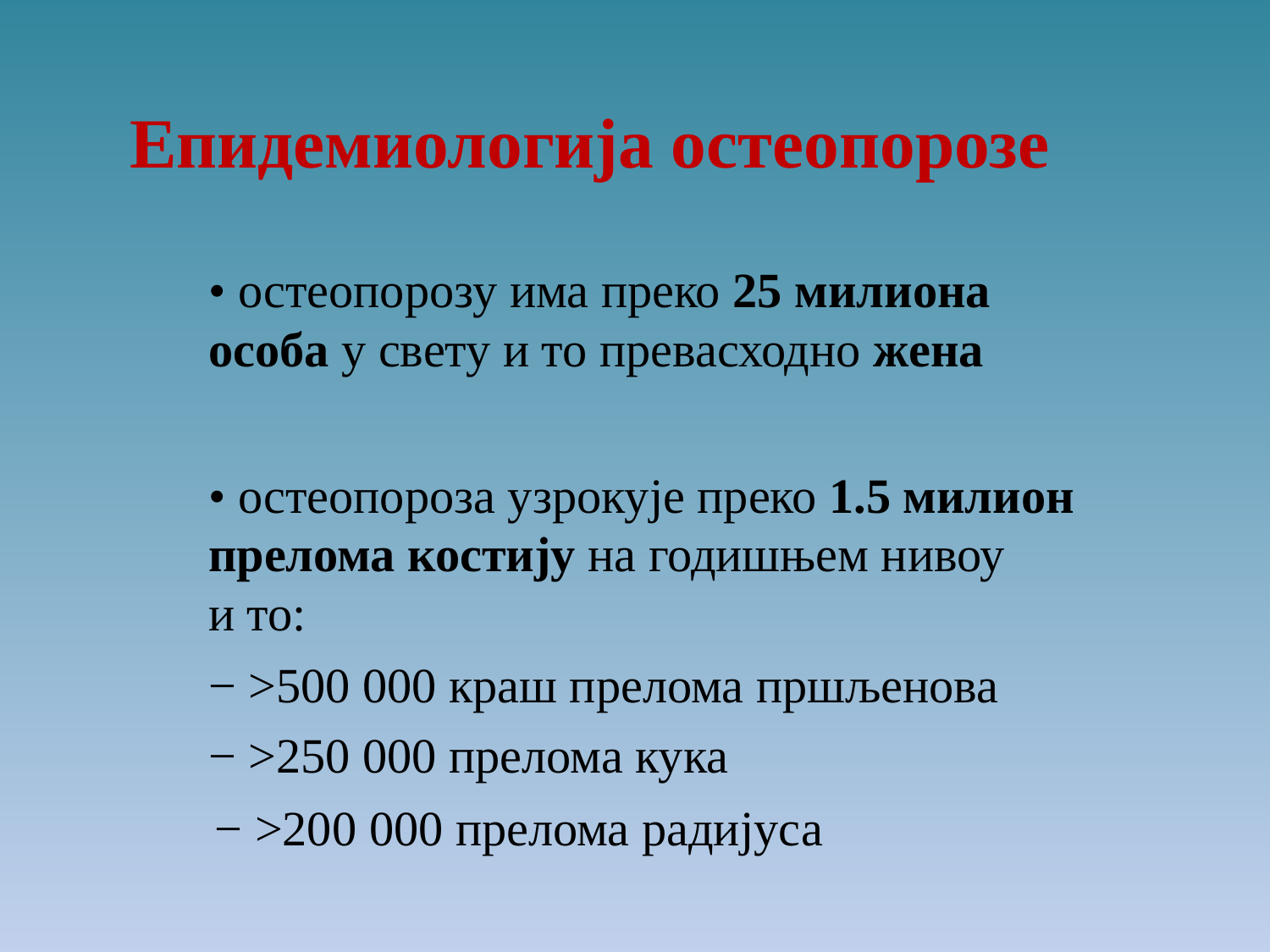

Епидемиологија остеопорозе
• остеопорозу има преко 25 милиона
особа у свету и то превасходно жена
• остеопороза узрокује преко 1.5 милион
прелома костију на годишњем нивоу
и то:
− >500 000 краш прелома пршљенова
− >250 000 прелома кука
− >200 000 прелома радијуса